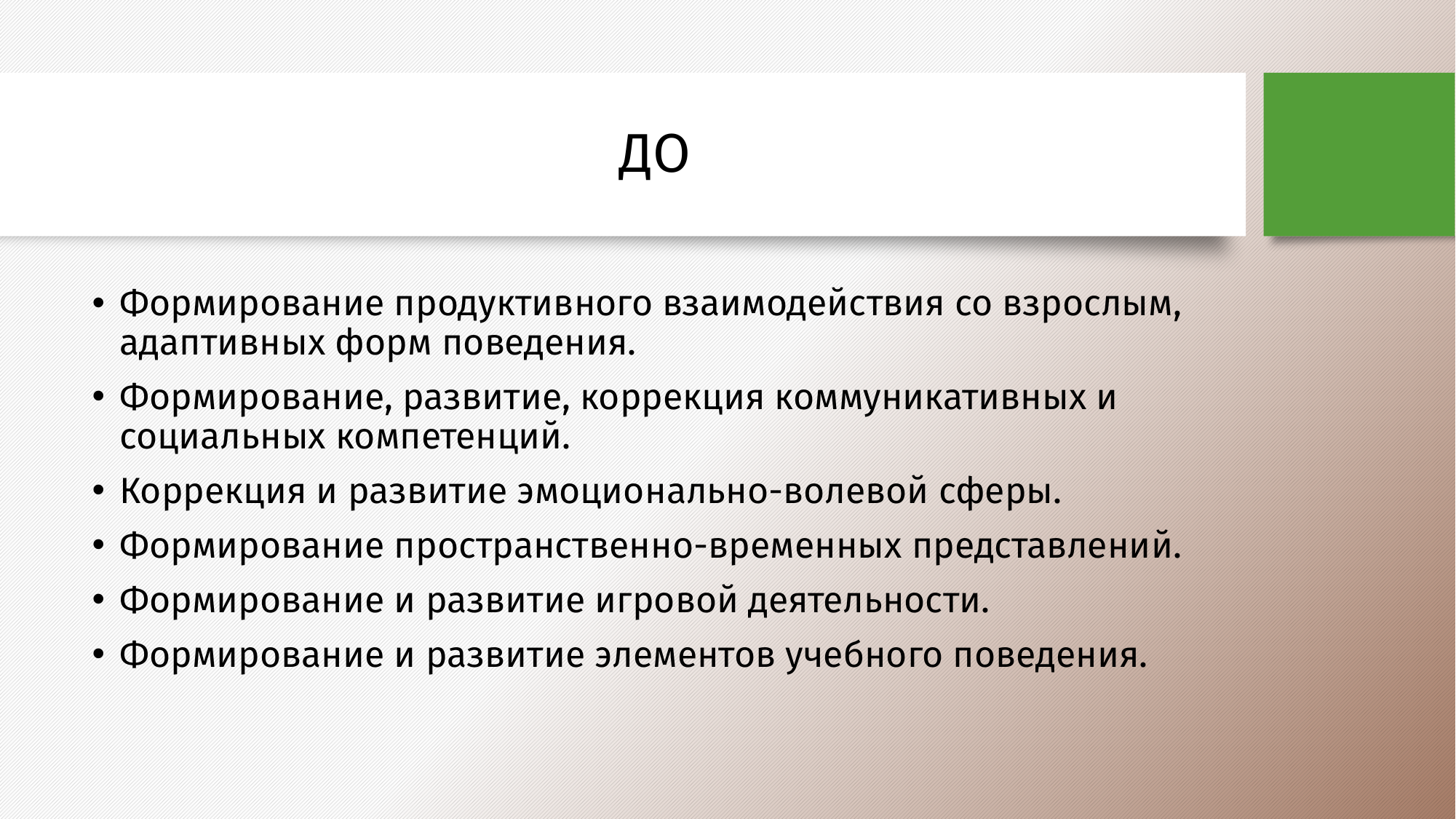

# ДО
Формирование продуктивного взаимодействия со взрослым, адаптивных форм поведения.
Формирование, развитие, коррекция коммуникативных и социальных компетенций.
Коррекция и развитие эмоционально-волевой сферы.
Формирование пространственно-временных представлений.
Формирование и развитие игровой деятельности.
Формирование и развитие элементов учебного поведения.